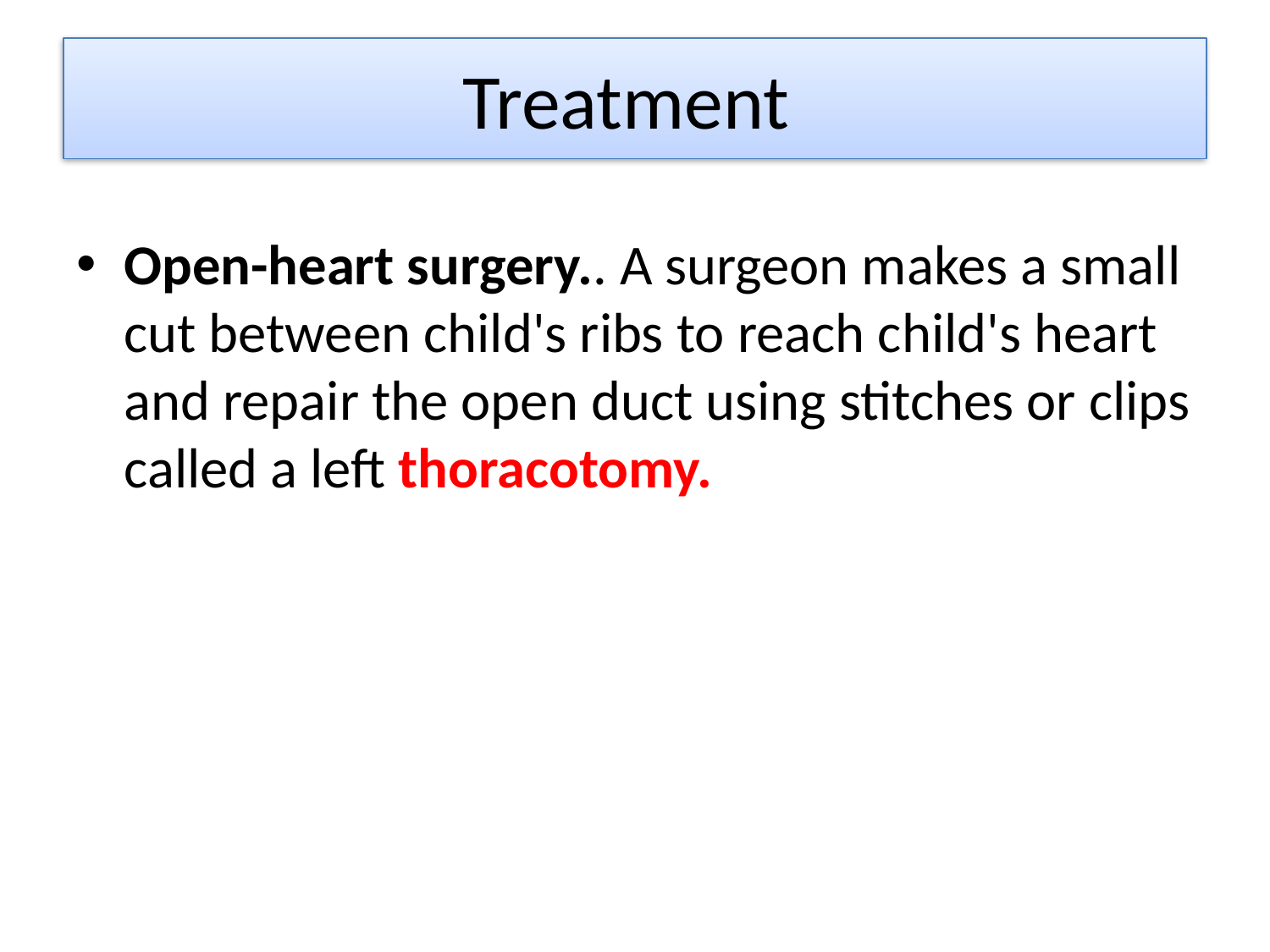

# Treatment
Open-heart surgery.. A surgeon makes a small cut between child's ribs to reach child's heart and repair the open duct using stitches or clips called a left thoracotomy.